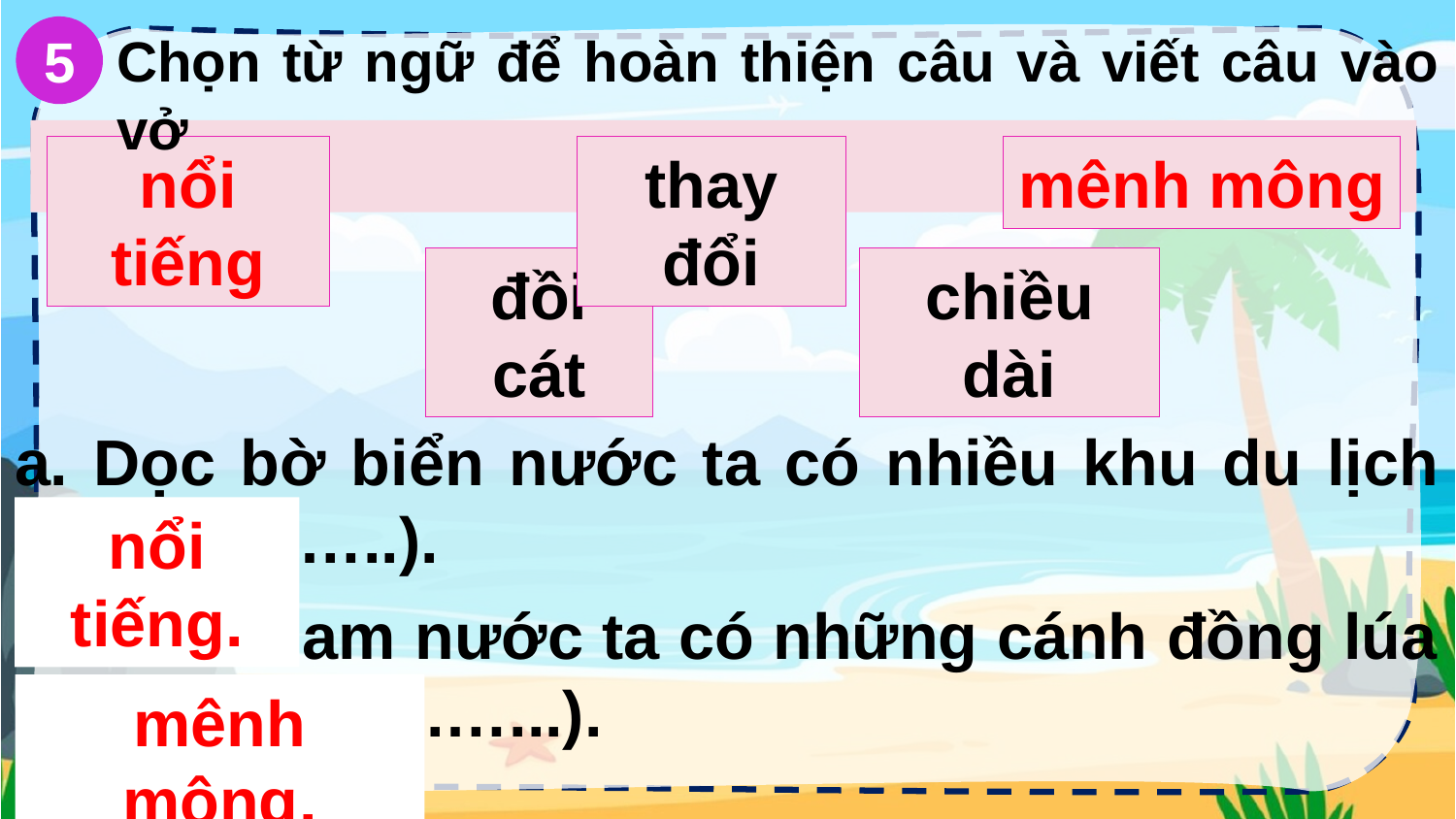

5
Chọn từ ngữ để hoàn thiện câu và viết câu vào vở

thay đổi
nổi tiếng
mênh mông
đồi cát
chiều dài
a. Dọc bờ biển nước ta có nhiều khu du lịch đẹp (………..).
nổi tiếng.
b. Miền Nam nước ta có những cánh đồng lúa rộng (.………..…...).
mênh mông.